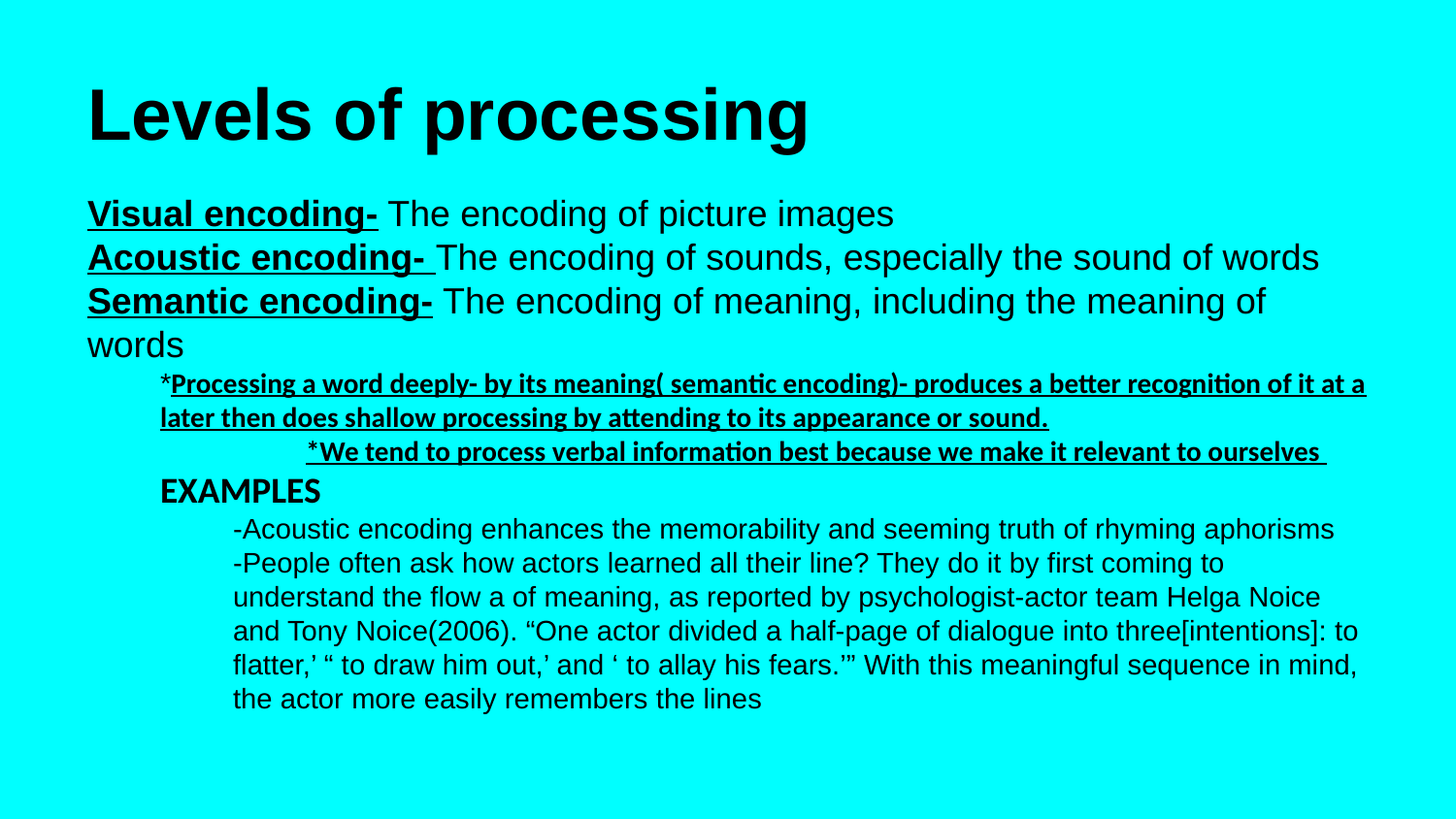

# Levels of processing
Visual encoding- The encoding of picture images
Acoustic encoding- The encoding of sounds, especially the sound of words
Semantic encoding- The encoding of meaning, including the meaning of words
*Processing a word deeply- by its meaning( semantic encoding)- produces a better recognition of it at a later then does shallow processing by attending to its appearance or sound.
	*We tend to process verbal information best because we make it relevant to ourselves
EXAMPLES
-Acoustic encoding enhances the memorability and seeming truth of rhyming aphorisms
-People often ask how actors learned all their line? They do it by first coming to understand the flow a of meaning, as reported by psychologist-actor team Helga Noice and Tony Noice(2006). “One actor divided a half-page of dialogue into three[intentions]: to flatter,’ “ to draw him out,’ and ‘ to allay his fears.’” With this meaningful sequence in mind, the actor more easily remembers the lines